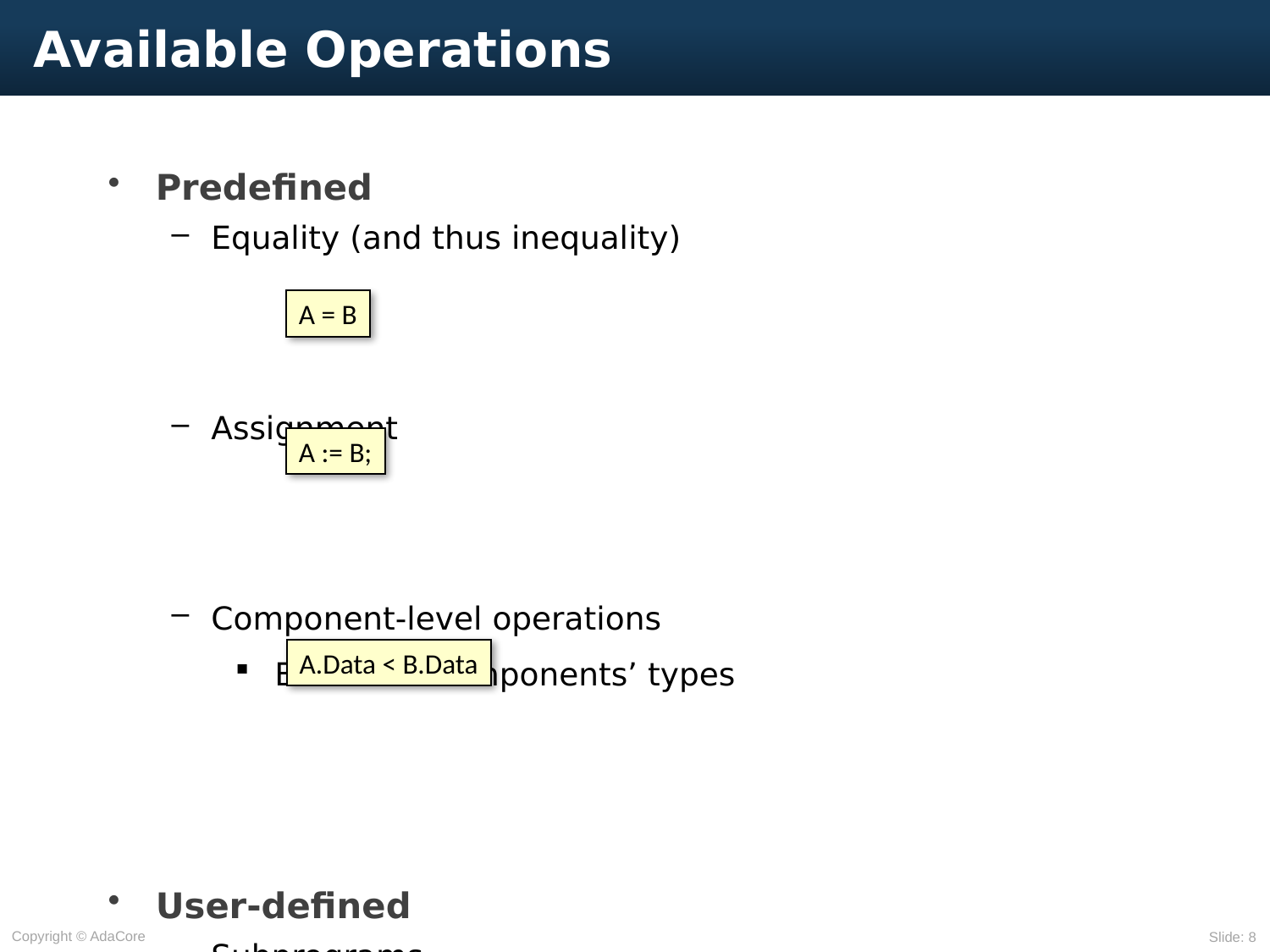

# Available Operations
Predefined
Equality (and thus inequality)

Assignment

Component-level operations
Based on components’ types

User-defined
Subprograms
A = B
A := B;
A.Data < B.Data